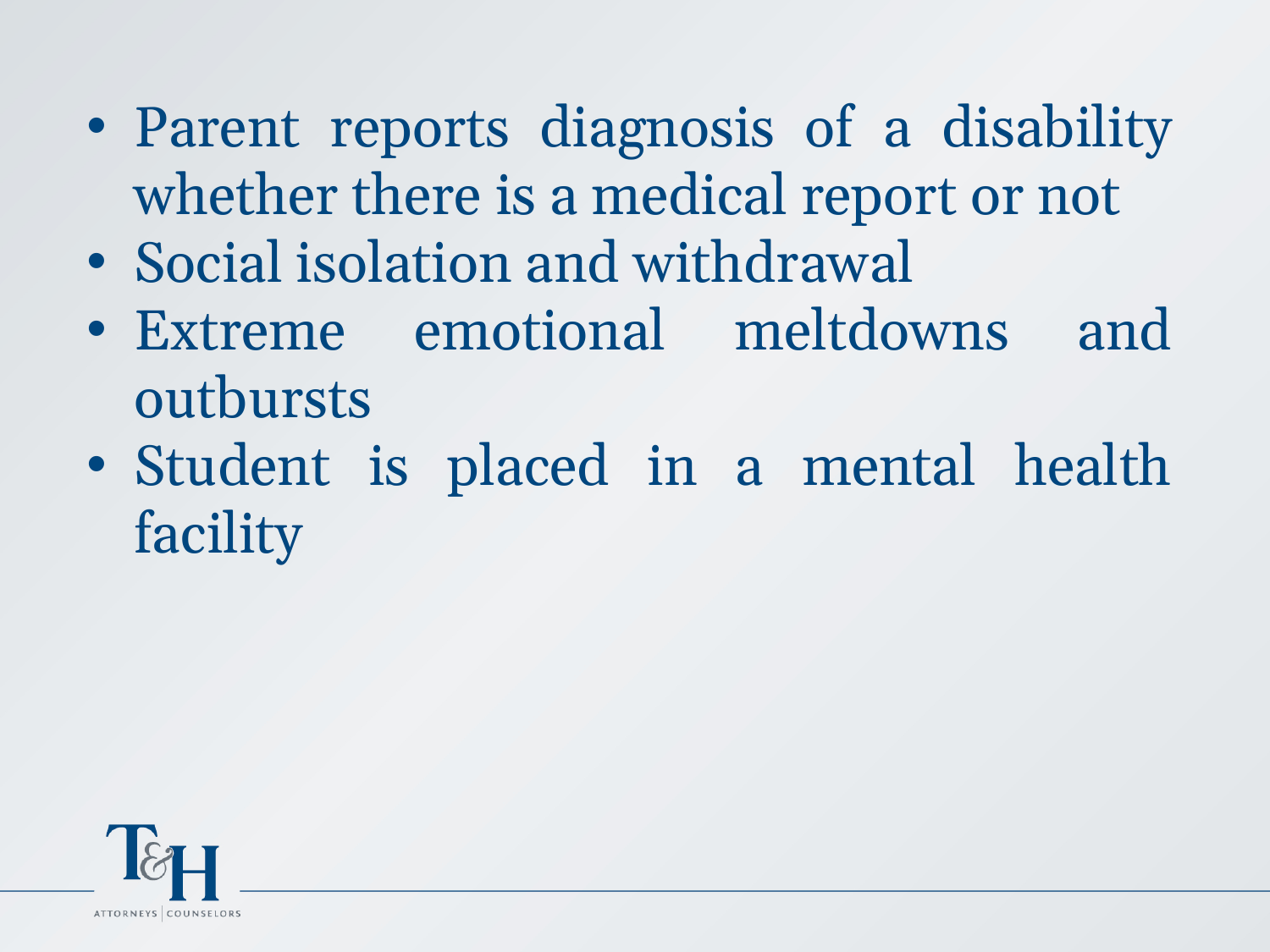

Parent reports diagnosis of a disability whether there is a medical report or not
Social isolation and withdrawal
Extreme emotional meltdowns and outbursts
Student is placed in a mental health facility